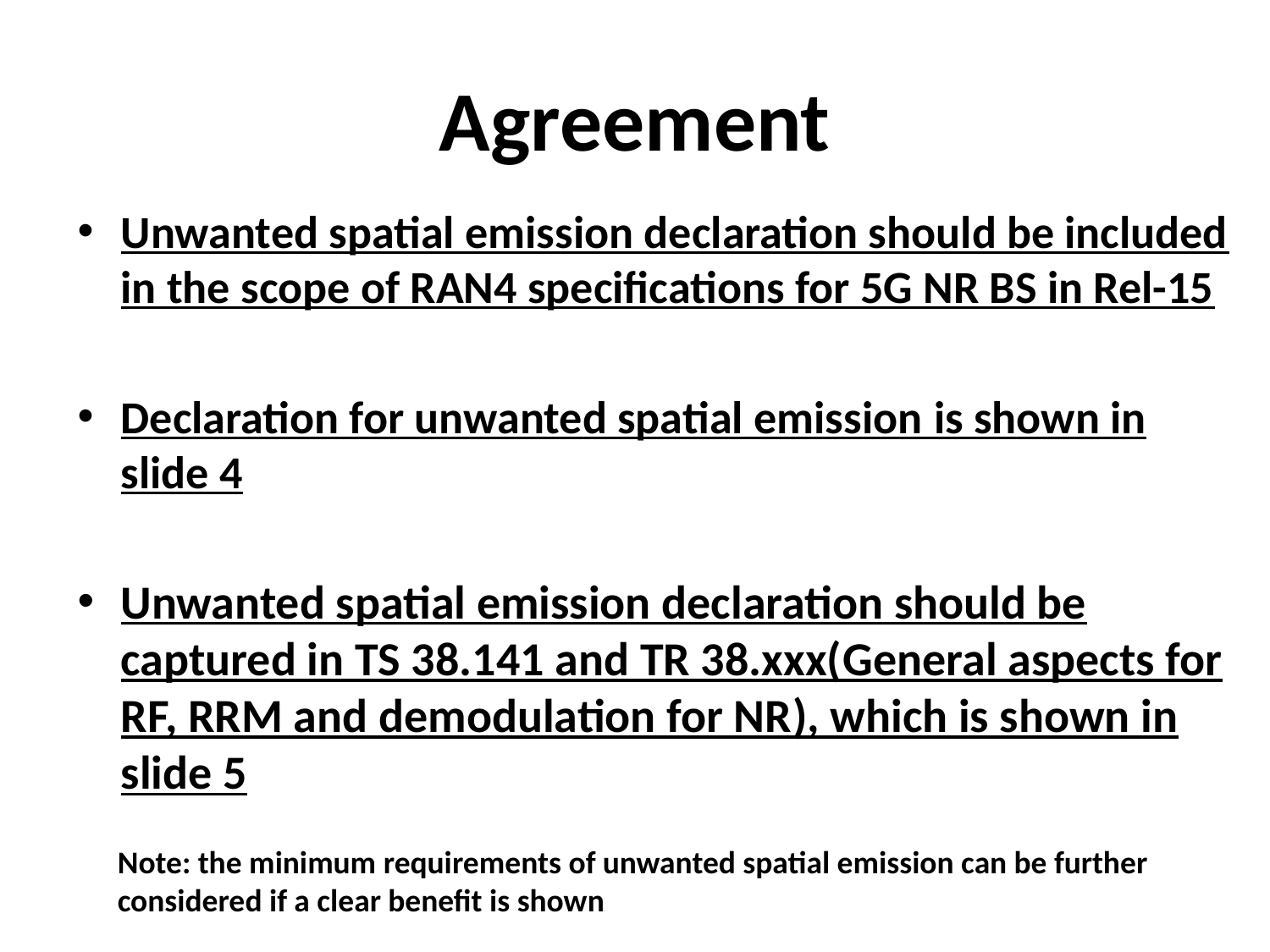

# Agreement
Unwanted spatial emission declaration should be included in the scope of RAN4 specifications for 5G NR BS in Rel-15

Declaration for unwanted spatial emission is shown in slide 4

Unwanted spatial emission declaration should be captured in TS 38.141 and TR 38.xxx(General aspects for RF, RRM and demodulation for NR), which is shown in slide 5

Note: the minimum requirements of unwanted spatial emission can be further considered if a clear benefit is shown